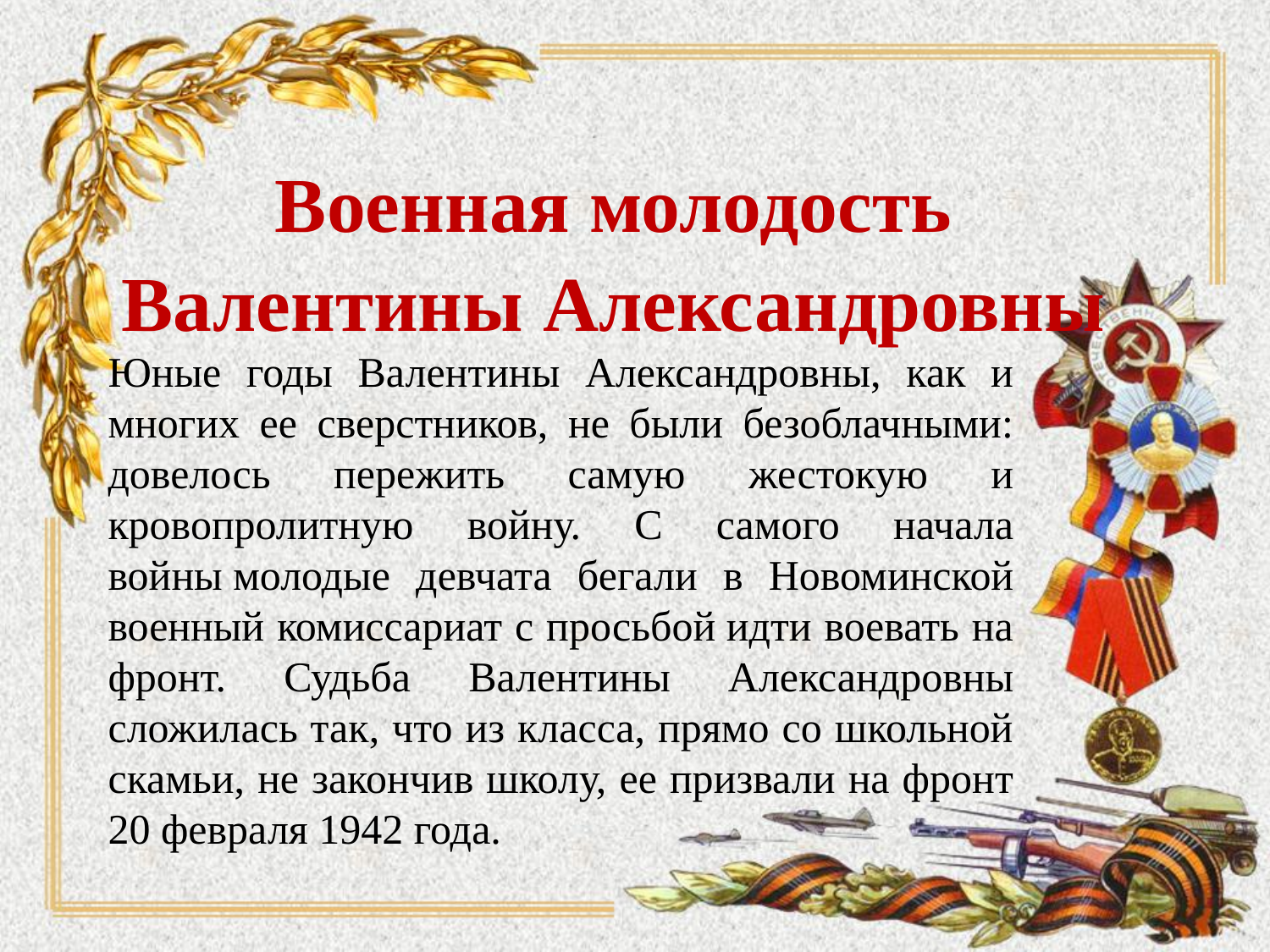

# Военная молодость Валентины Александровны
Юные годы Валентины Александровны, как и многих ее сверстников, не были безоблачными: довелось пережить самую жестокую и кровопролитную войну. С самого начала войны молодые девчата бегали в Новоминской военный комиссариат с просьбой идти воевать на фронт. Судьба Валентины Александровны сложилась так, что из класса, прямо со школьной скамьи, не закончив школу, ее призвали на фронт 20 февраля 1942 года.